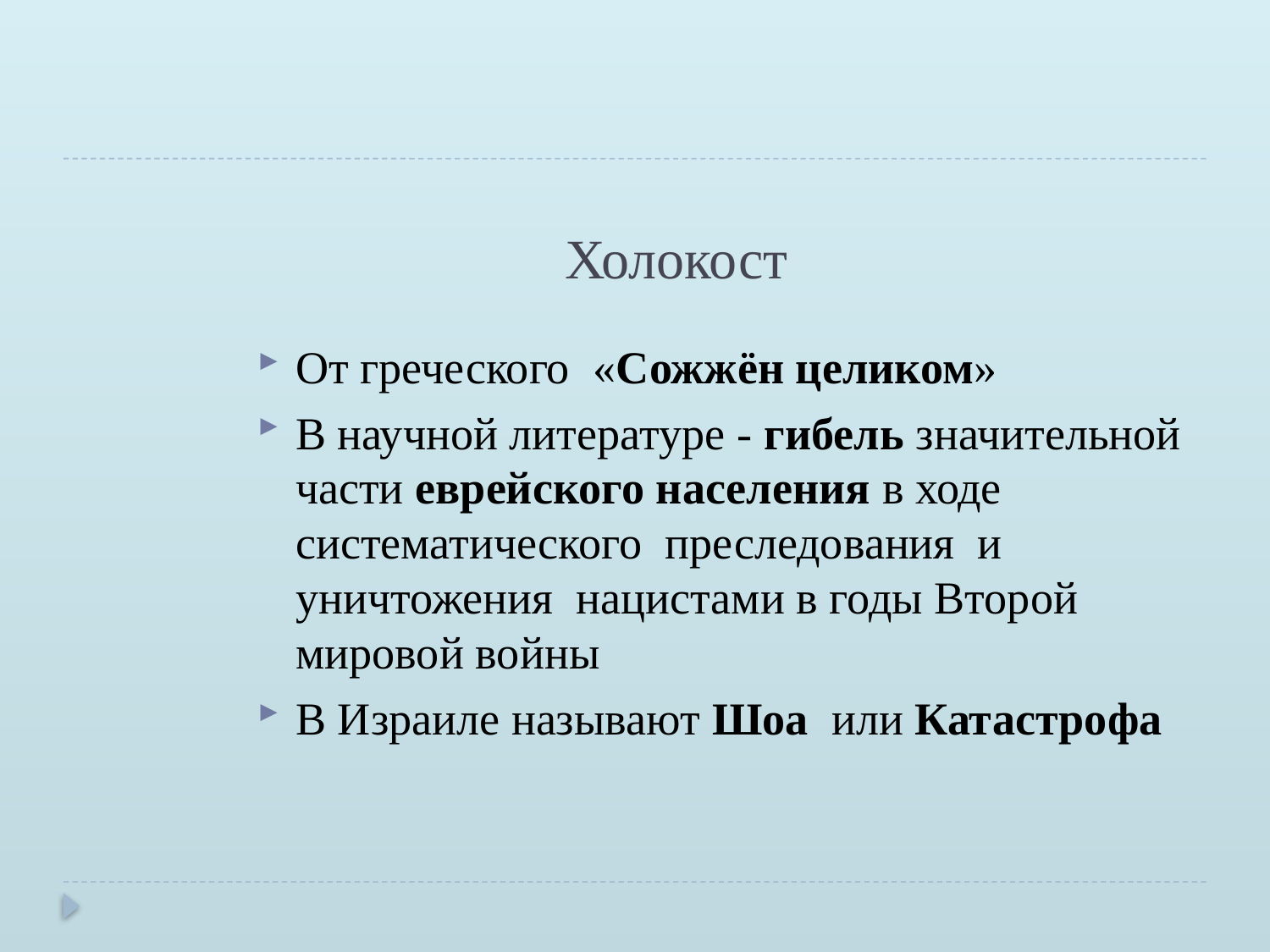

# Холокост

От греческого  «Сожжён целиком»
В научной литературе - гибель значительной части еврейского населения в ходе систематического  преследования  и уничтожения  нацистами в годы Второй мировой войны
В Израиле называют Шоа  или Катастрофа